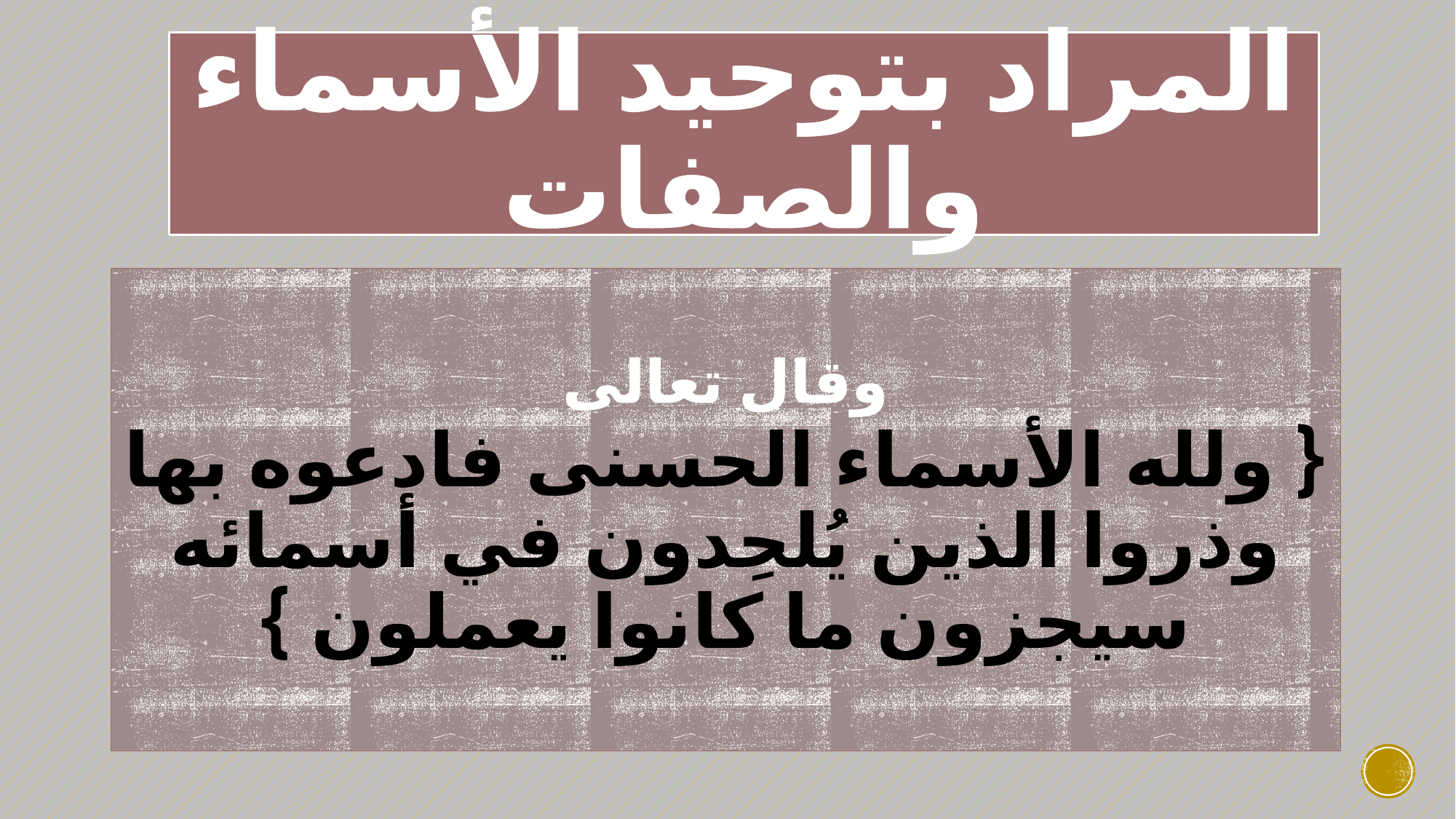

# المراد بتوحيد الأسماء والصفات

وقال تعالى
{ ولله الأسماء الحسنى فادعوه بها وذروا الذين يُلحِدون في أسمائه سيجزون ما كانوا يعملون }